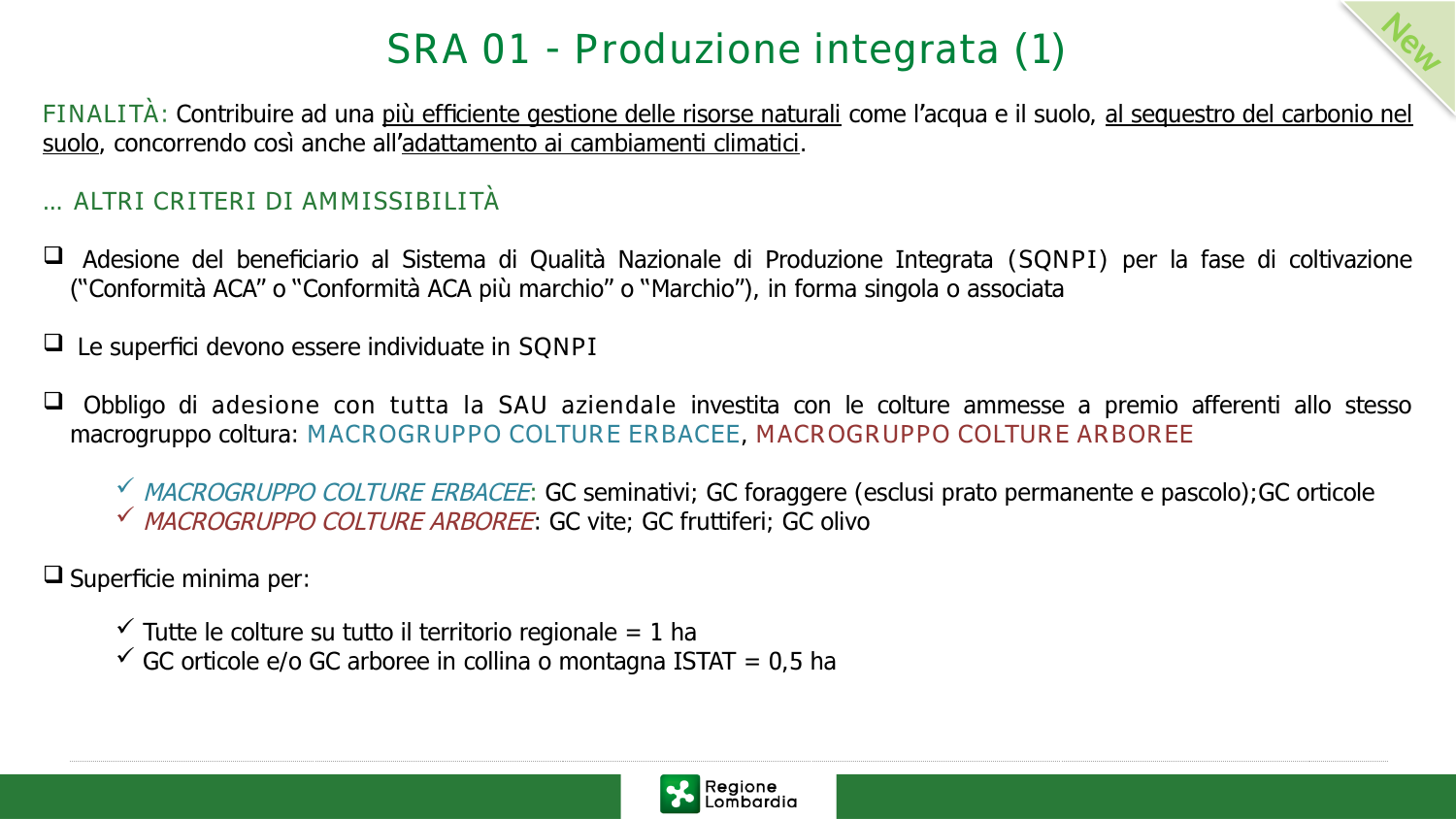

New
# SRA 01 - Produzione integrata (1)
FINALITÀ: Contribuire ad una più efficiente gestione delle risorse naturali come l’acqua e il suolo, al sequestro del carbonio nel suolo, concorrendo così anche all’adattamento ai cambiamenti climatici.

… ALTRI CRITERI DI AMMISSIBILITÀ

 Adesione del beneficiario al Sistema di Qualità Nazionale di Produzione Integrata (SQNPI) per la fase di coltivazione (“Conformità ACA” o “Conformità ACA più marchio” o “Marchio”), in forma singola o associata

 Le superfici devono essere individuate in SQNPI

 Obbligo di adesione con tutta la SAU aziendale investita con le colture ammesse a premio afferenti allo stesso macrogruppo coltura: MACROGRUPPO COLTURE ERBACEE, MACROGRUPPO COLTURE ARBOREE

MACROGRUPPO COLTURE ERBACEE: GC seminativi; GC foraggere (esclusi prato permanente e pascolo);GC orticole
MACROGRUPPO COLTURE ARBOREE: GC vite; GC fruttiferi; GC olivo

Superficie minima per:
Tutte le colture su tutto il territorio regionale = 1 ha
GC orticole e/o GC arboree in collina o montagna ISTAT = 0,5 ha